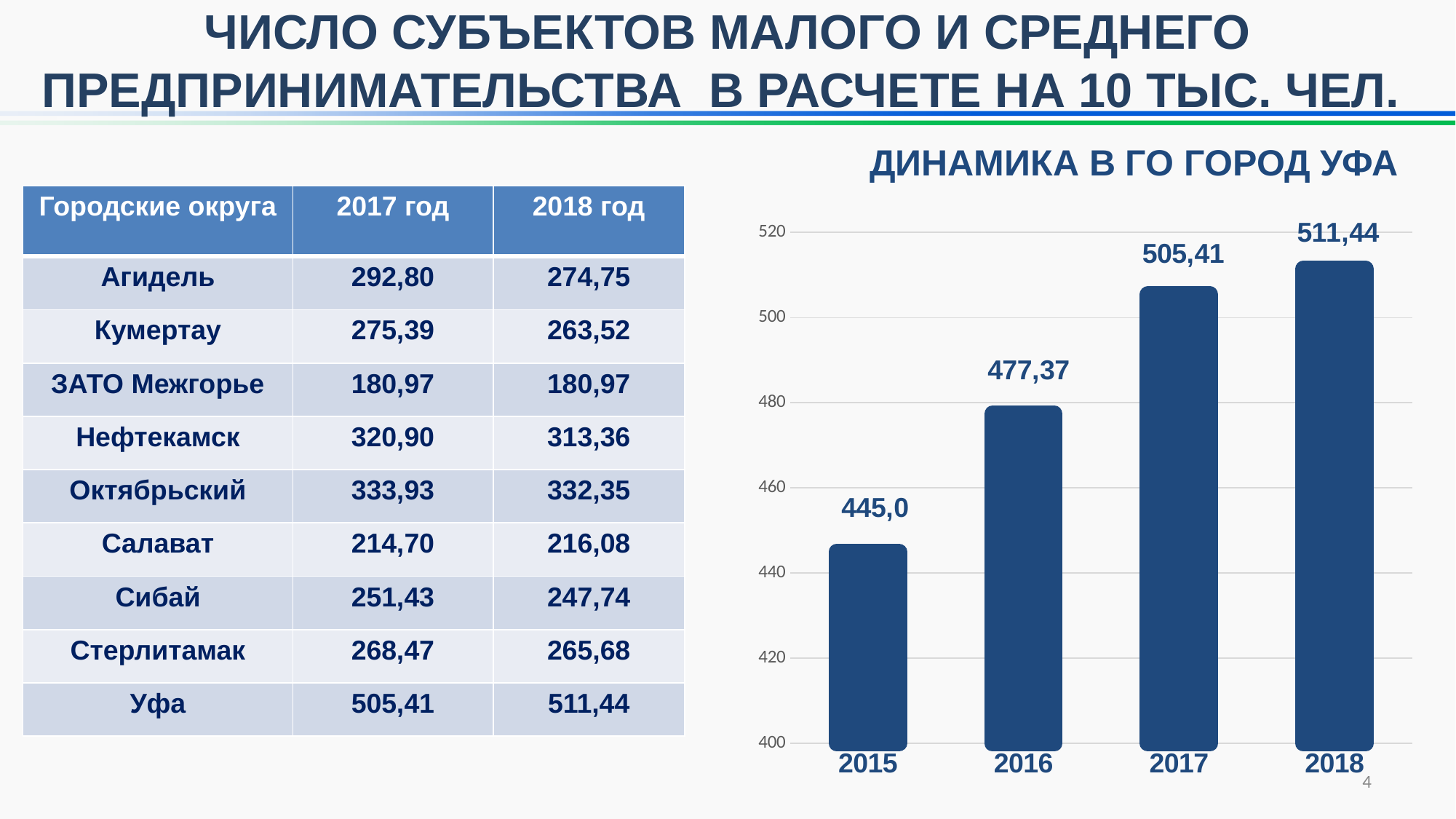

# ЧИСЛО СУБЪЕКТОВ МАЛОГО И СРЕДНЕГО ПРЕДПРИНИМАТЕЛЬСТВА  В РАСЧЕТЕ НА 10 ТЫС. ЧЕЛ.
ДИНАМИКА В ГО ГОРОД УФА
| Городские округа | 2017 год | 2018 год |
| --- | --- | --- |
| Агидель | 292,80 | 274,75 |
| Кумертау | 275,39 | 263,52 |
| ЗАТО Межгорье | 180,97 | 180,97 |
| Нефтекамск | 320,90 | 313,36 |
| Октябрьский | 333,93 | 332,35 |
| Салават | 214,70 | 216,08 |
| Сибай | 251,43 | 247,74 |
| Стерлитамак | 268,47 | 265,68 |
| Уфа | 505,41 | 511,44 |

### Chart

| Category | Уфа |
|---|---|
| 2015 | 445.0 |
| 2016 | 477.37 |
| 2017 | 505.41 |
| 2018 | 511.44 |
4